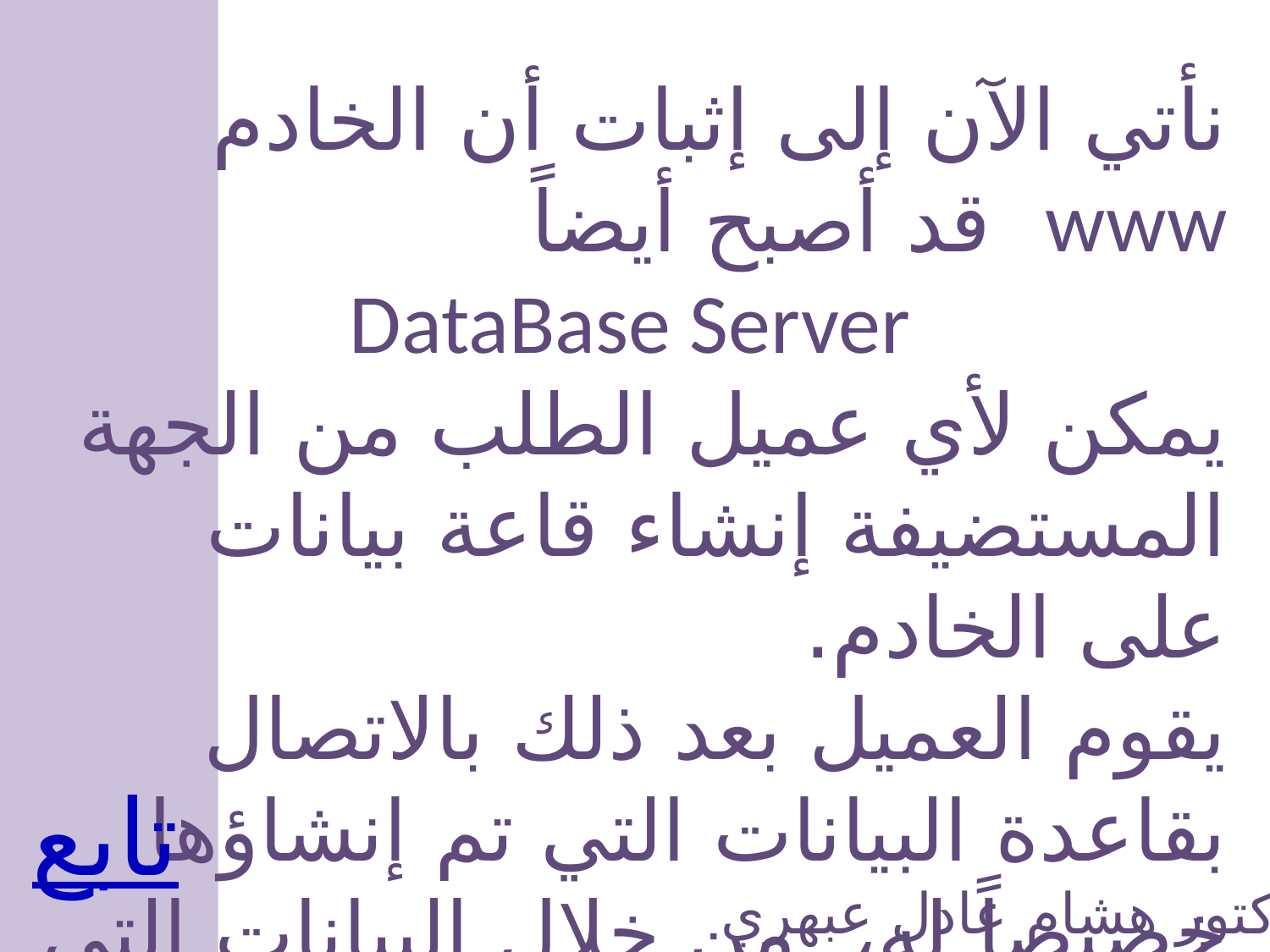

نأتي الآن إلى إثبات أن الخادم www  قد أصبح أيضاً
DataBase Server
يمكن لأي عميل الطلب من الجهة المستضيفة إنشاء قاعة بيانات  على الخادم.
يقوم العميل بعد ذلك بالاتصال بقاعدة البيانات التي تم إنشاؤها خصيصاً له،  من خلال البيانات التي زوّدته بها الجهة المستضيفة وهذه البيانات هي :
تابع
الدكتور هشام عادل عبهري